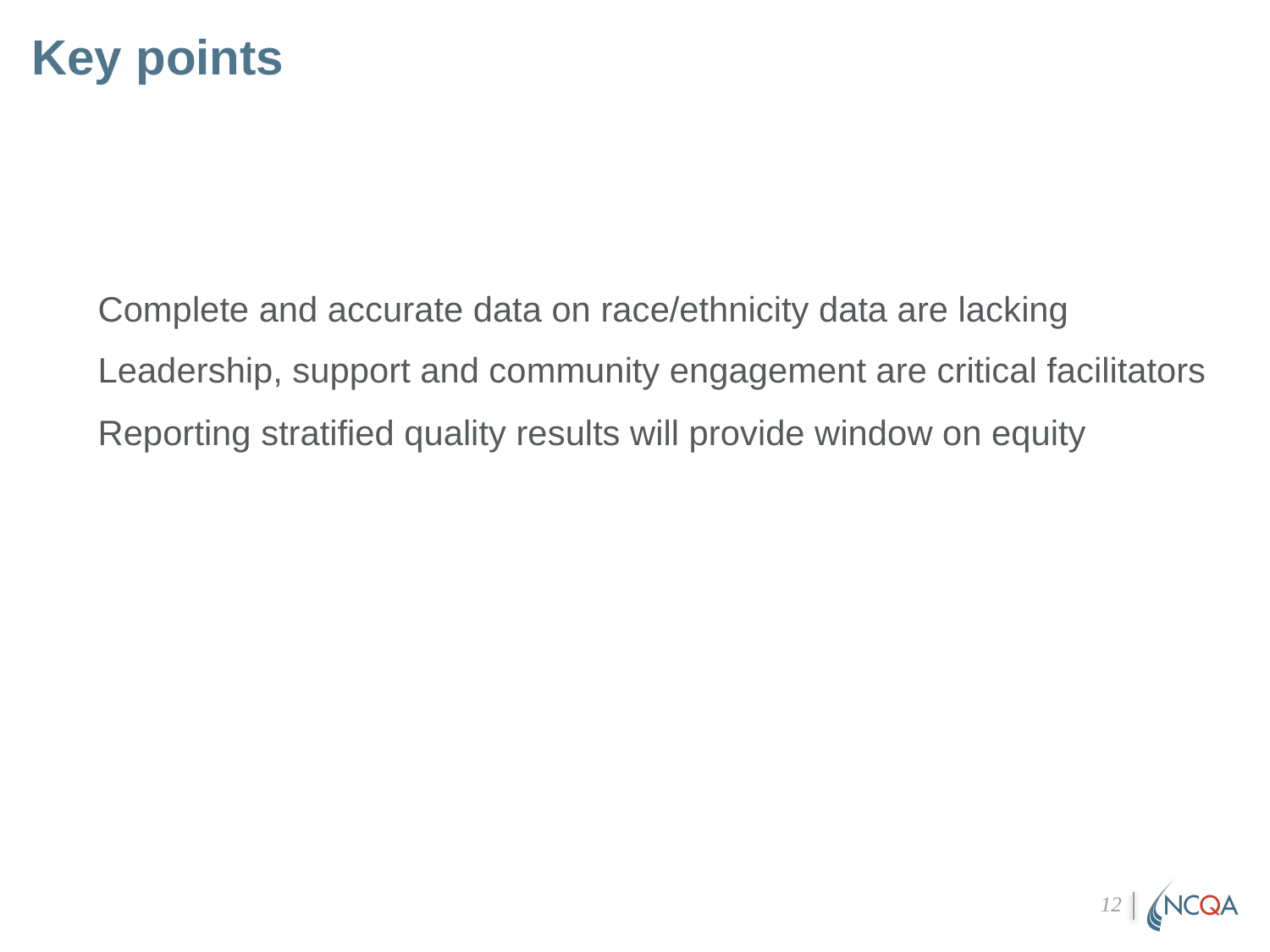

# Key points

Complete and accurate data on race/ethnicity data are lacking
Leadership, support and community engagement are critical facilitators
Reporting stratified quality results will provide window on equity

12